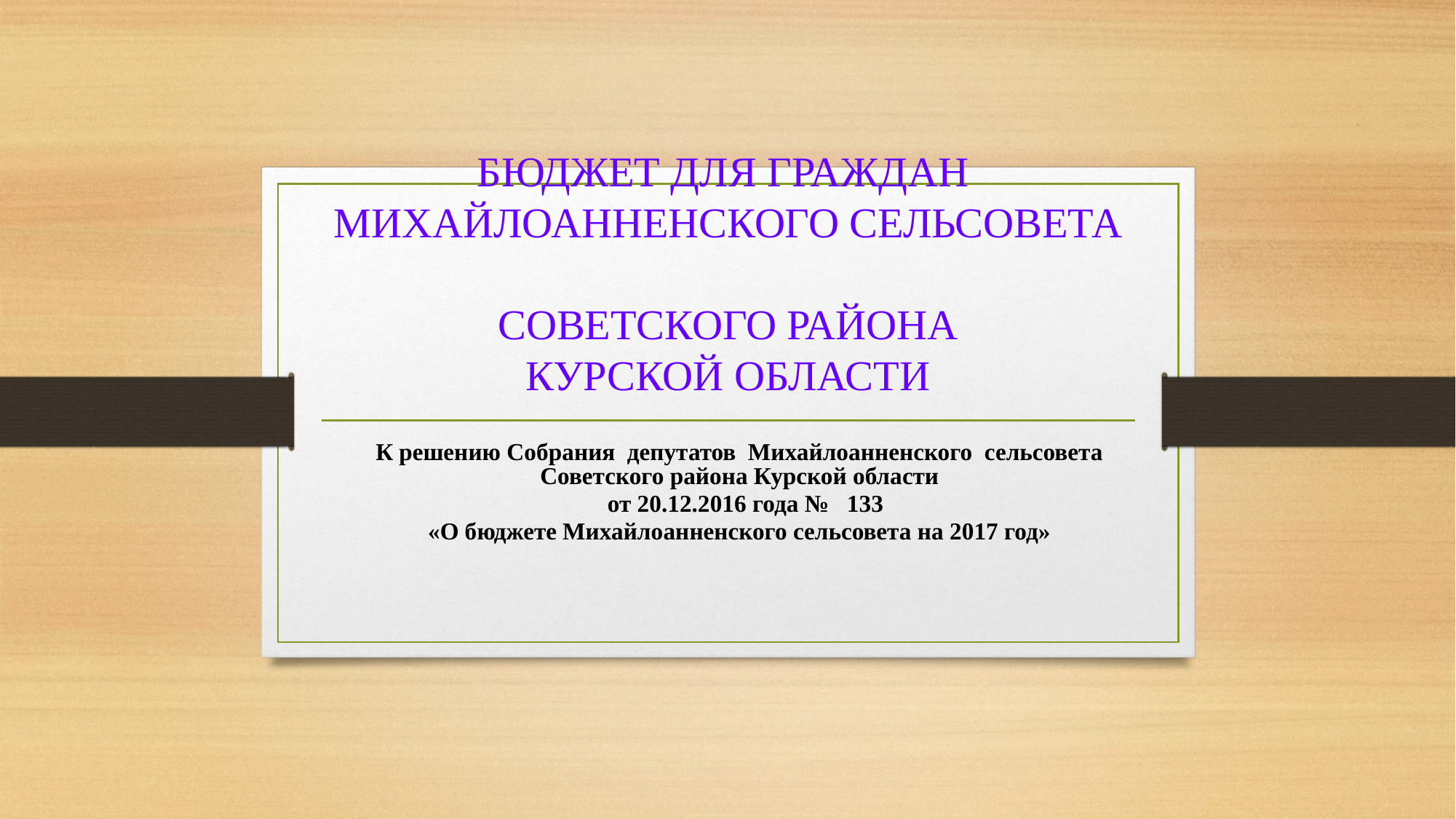

# БЮДЖЕТ ДЛЯ ГРАЖДАН МИХАЙЛОАННЕНСКОГО СЕЛЬСОВЕТА СОВЕТСКОГО РАЙОНА КУРСКОЙ ОБЛАСТИ
К решению Собрания  депутатов  Михайлоанненского  сельсовета Советского района Курской области
  от 20.12.2016 года №   133
«О бюджете Михайлоанненского сельсовета на 2017 год»